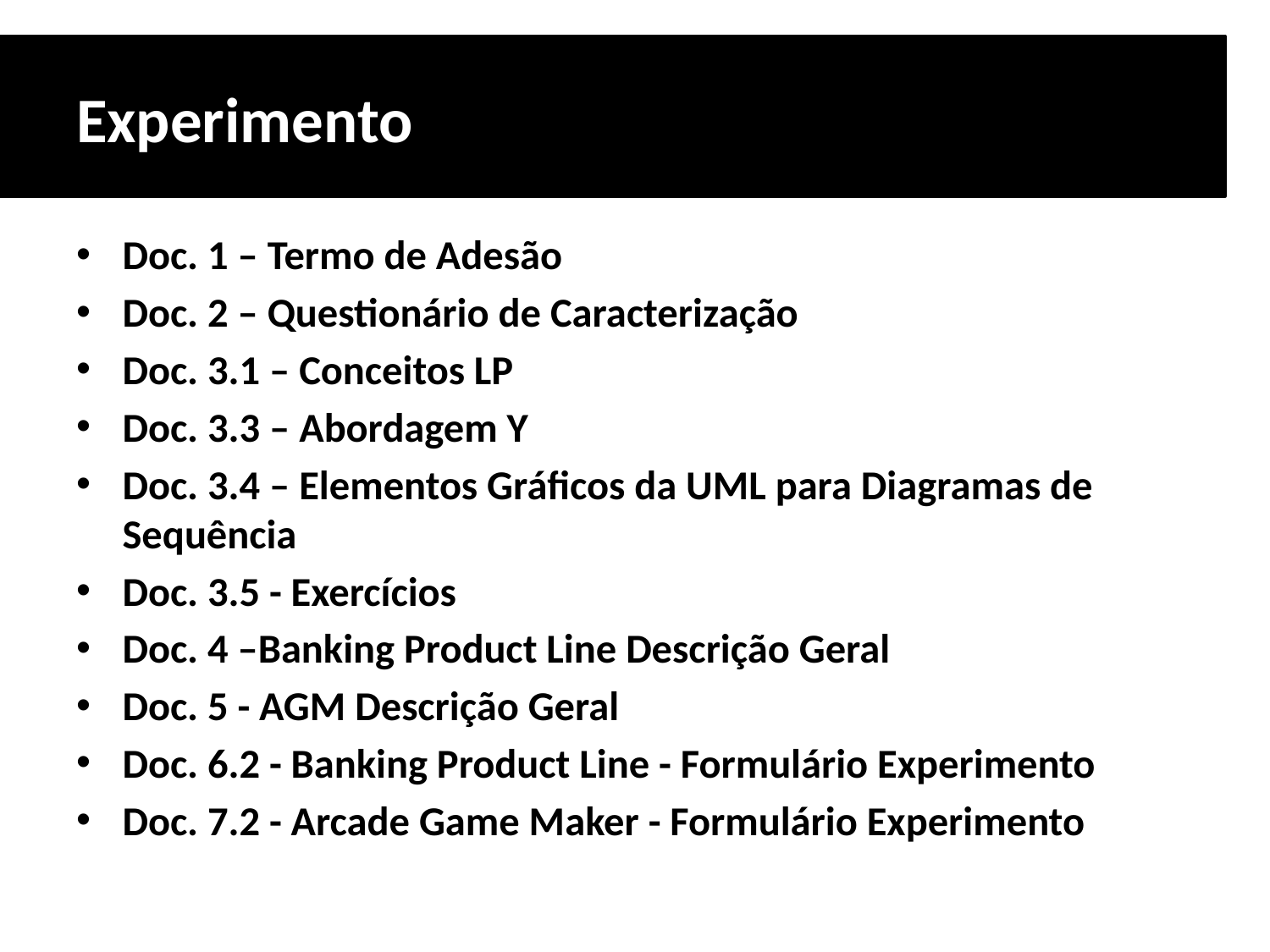

# Experimento
Doc. 1 – Termo de Adesão
Doc. 2 – Questionário de Caracterização
Doc. 3.1 – Conceitos LP
Doc. 3.3 – Abordagem Y
Doc. 3.4 – Elementos Gráficos da UML para Diagramas de Sequência
Doc. 3.5 - Exercícios
Doc. 4 –Banking Product Line Descrição Geral
Doc. 5 - AGM Descrição Geral
Doc. 6.2 - Banking Product Line - Formulário Experimento
Doc. 7.2 - Arcade Game Maker - Formulário Experimento